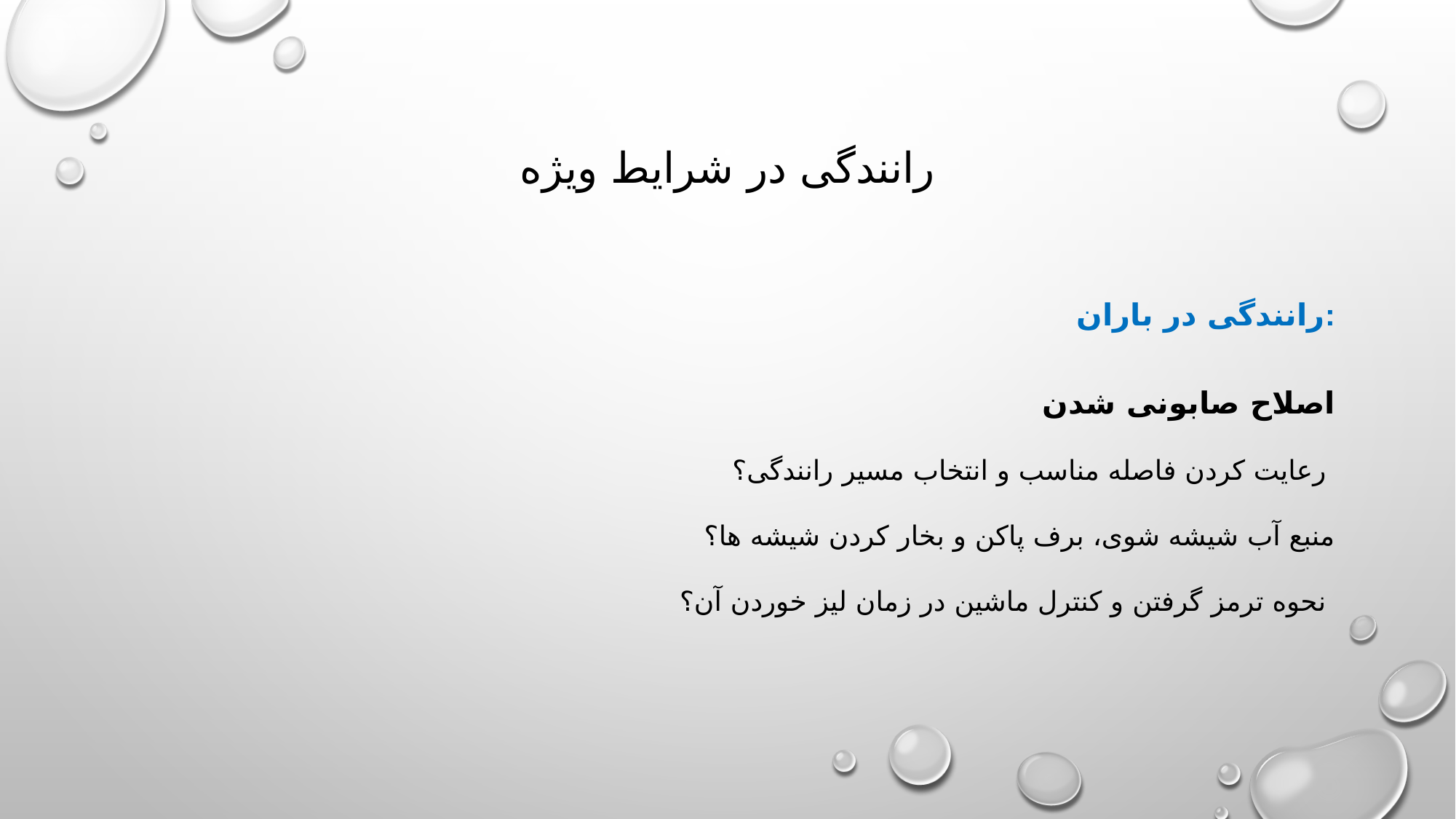

# رانندگی در شرایط ویژه
رانندگی در باران:
اصلاح صابونی شدن
 رعایت کردن فاصله مناسب و انتخاب مسیر رانندگی؟
منبع آب شیشه شوی، برف پاکن و بخار کردن شیشه ها؟
 نحوه ترمز گرفتن و کنترل ماشین در زمان لیز خوردن آن؟